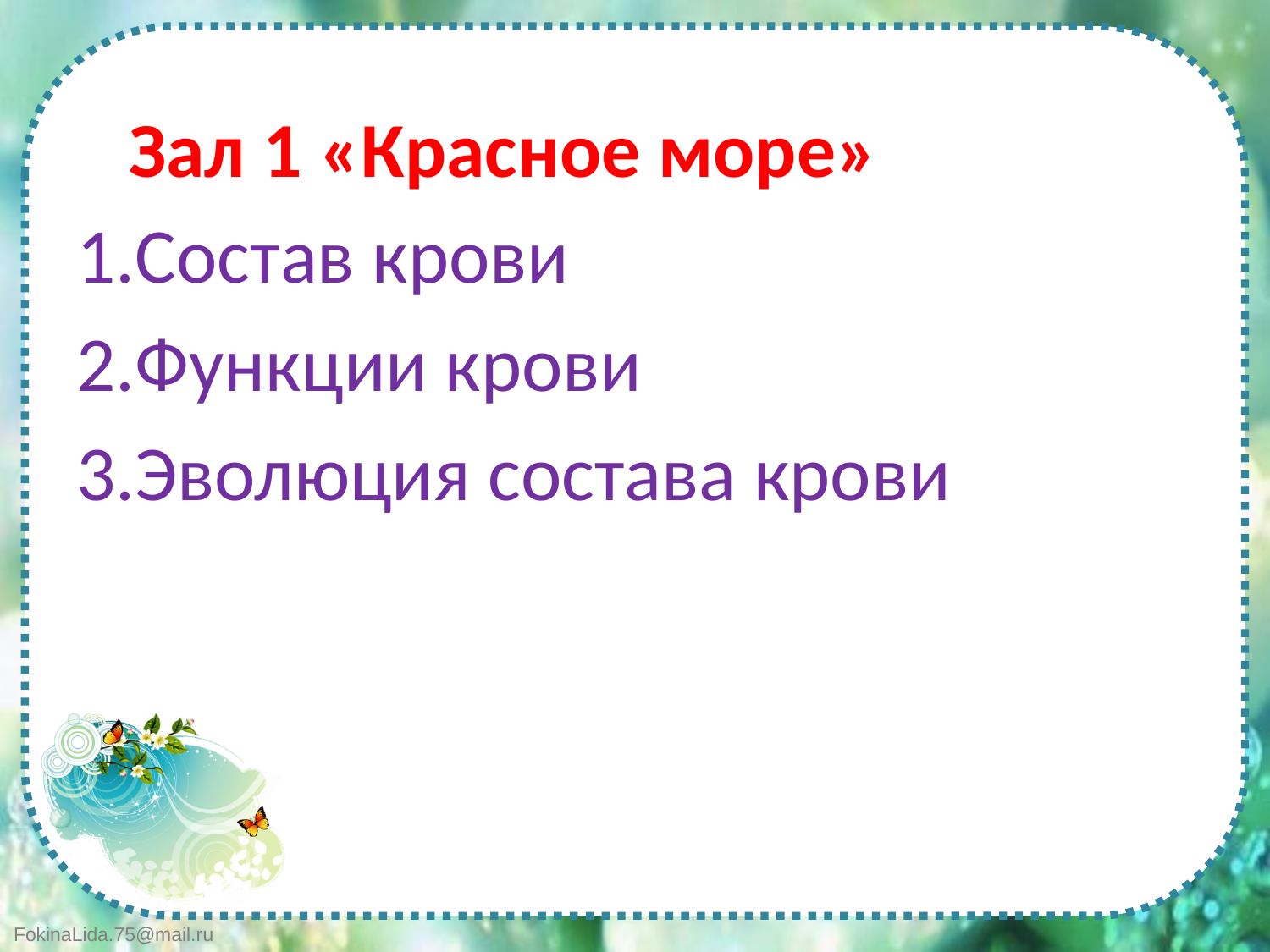

# Зал 1 «Красное море»

1.Состав крови
2.Функции крови
3.Эволюция состава крови